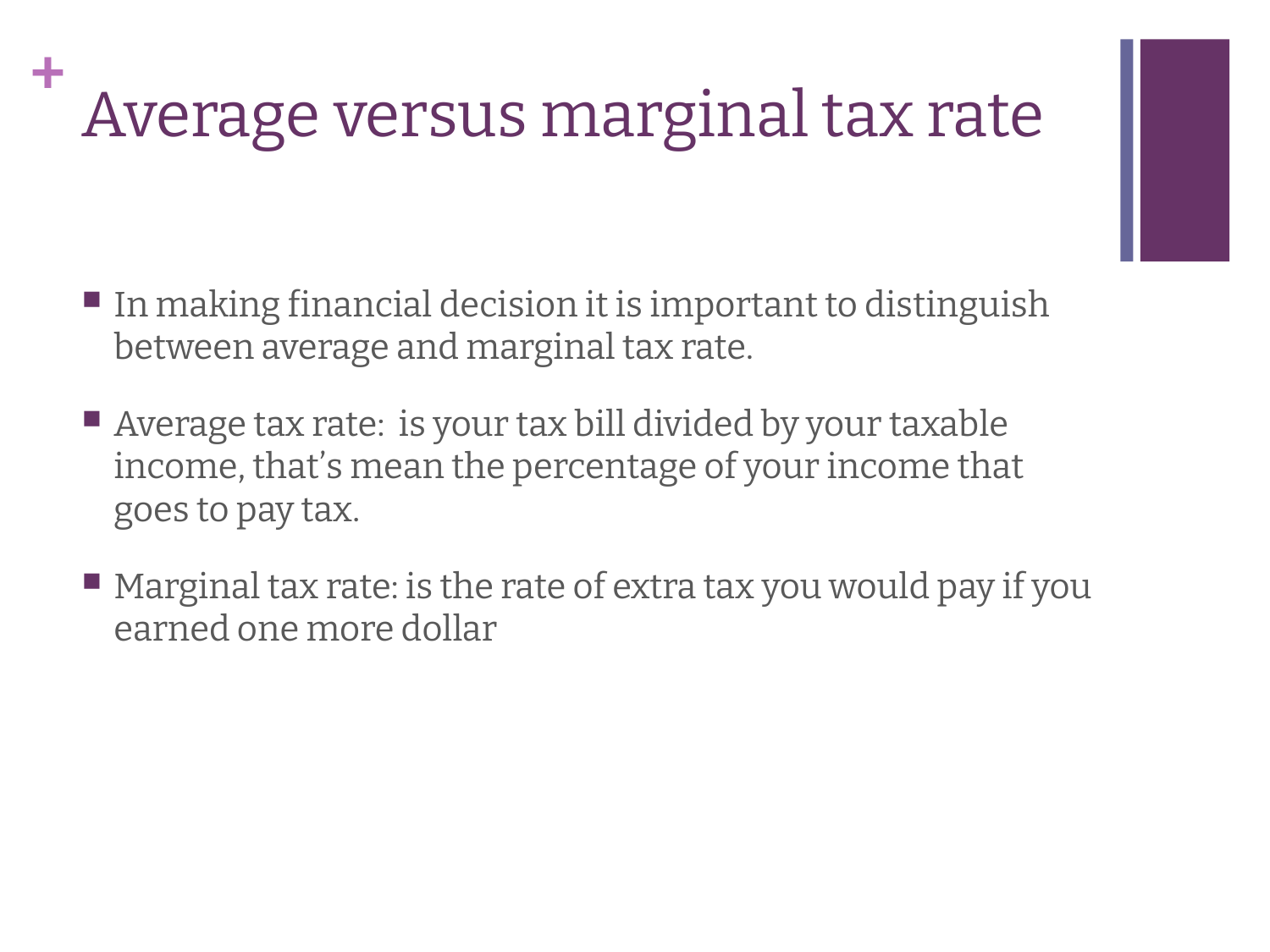

# Average versus marginal tax rate
In making financial decision it is important to distinguish between average and marginal tax rate.
Average tax rate:  is your tax bill divided by your taxable income, that’s mean the percentage of your income that goes to pay tax.
Marginal tax rate: is the rate of extra tax you would pay if you earned one more dollar